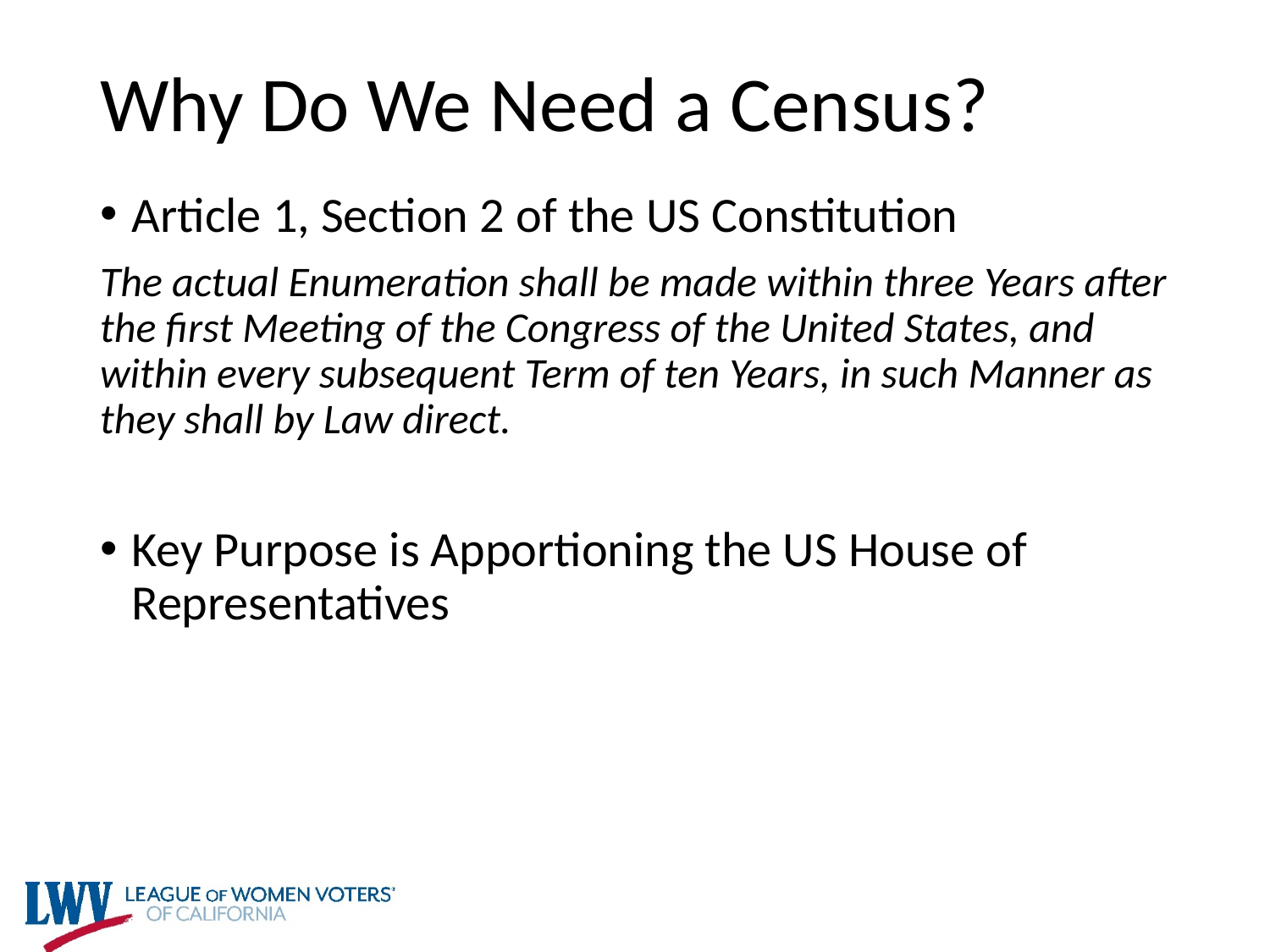

# Why Do We Need a Census?
Article 1, Section 2 of the US Constitution
The actual Enumeration shall be made within three Years after the first Meeting of the Congress of the United States, and within every subsequent Term of ten Years, in such Manner as they shall by Law direct.

Key Purpose is Apportioning the US House of Representatives